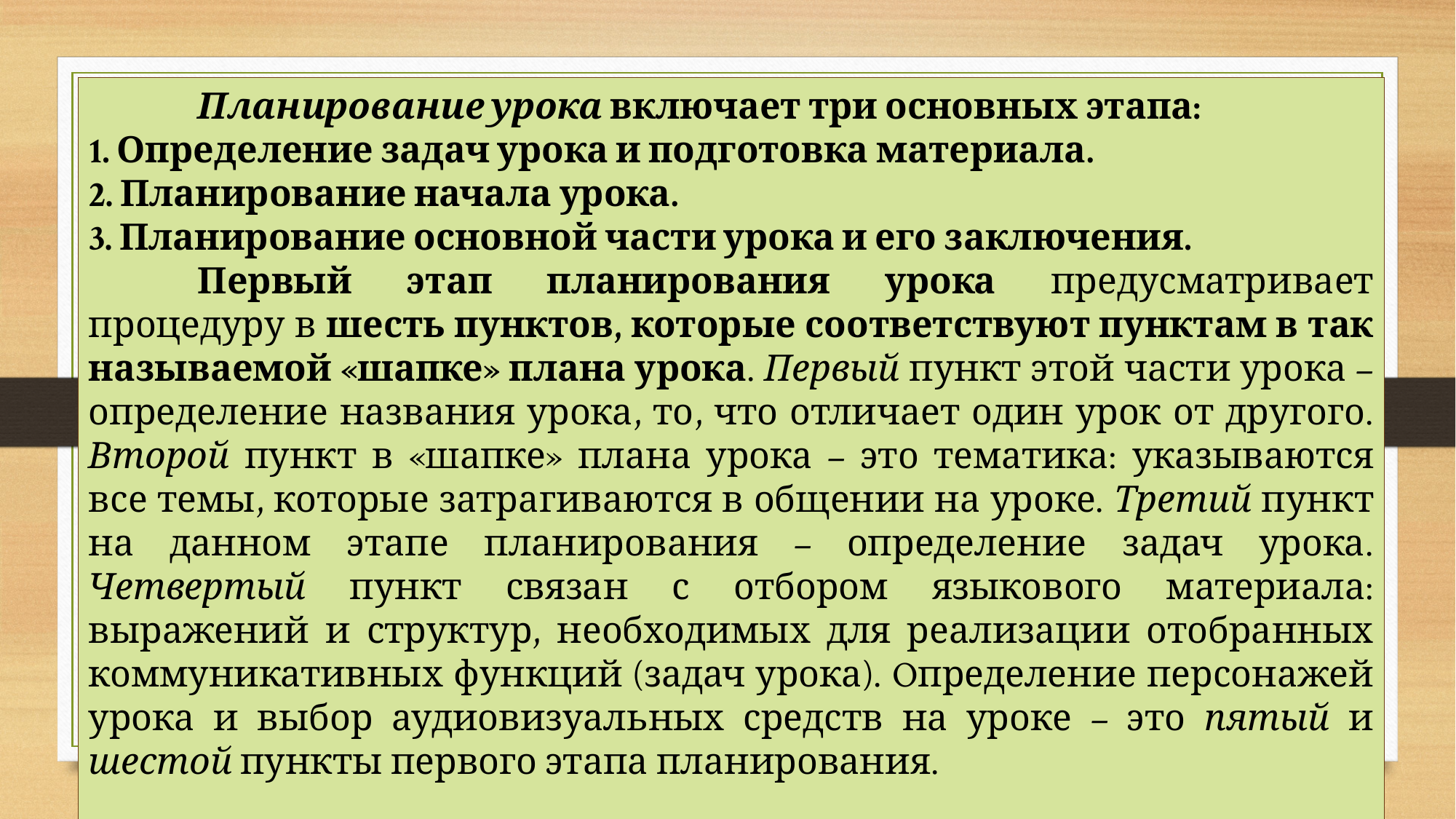

Планирование урока включает три основных этапа:
1. Определение задач урока и подготовка материала.
2. Планирование начала урока.
3. Планирование основной части урока и его заключения.
	Первый этап планирования урока предусматривает процедуру в шесть пунктов, которые соответствуют пунктам в так называемой «шапке» плана урока. Первый пункт этой части урока – определение названия урока, то, что отличает один урок от другого. Второй пункт в «шапке» плана урока – это тематика: указываются все темы, которые затрагиваются в общении на уроке. Третий пункт на данном этапе планирования – определение задач урока. Четвертый пункт связан с отбором языкового материала: выражений и структур, необходимых для реализации отобранных коммуникативных функций (задач урока). Oпределение персонажей урока и выбор аудиовизуальных средств на уроке – это пятый и шестой пункты первого этапа планирования.